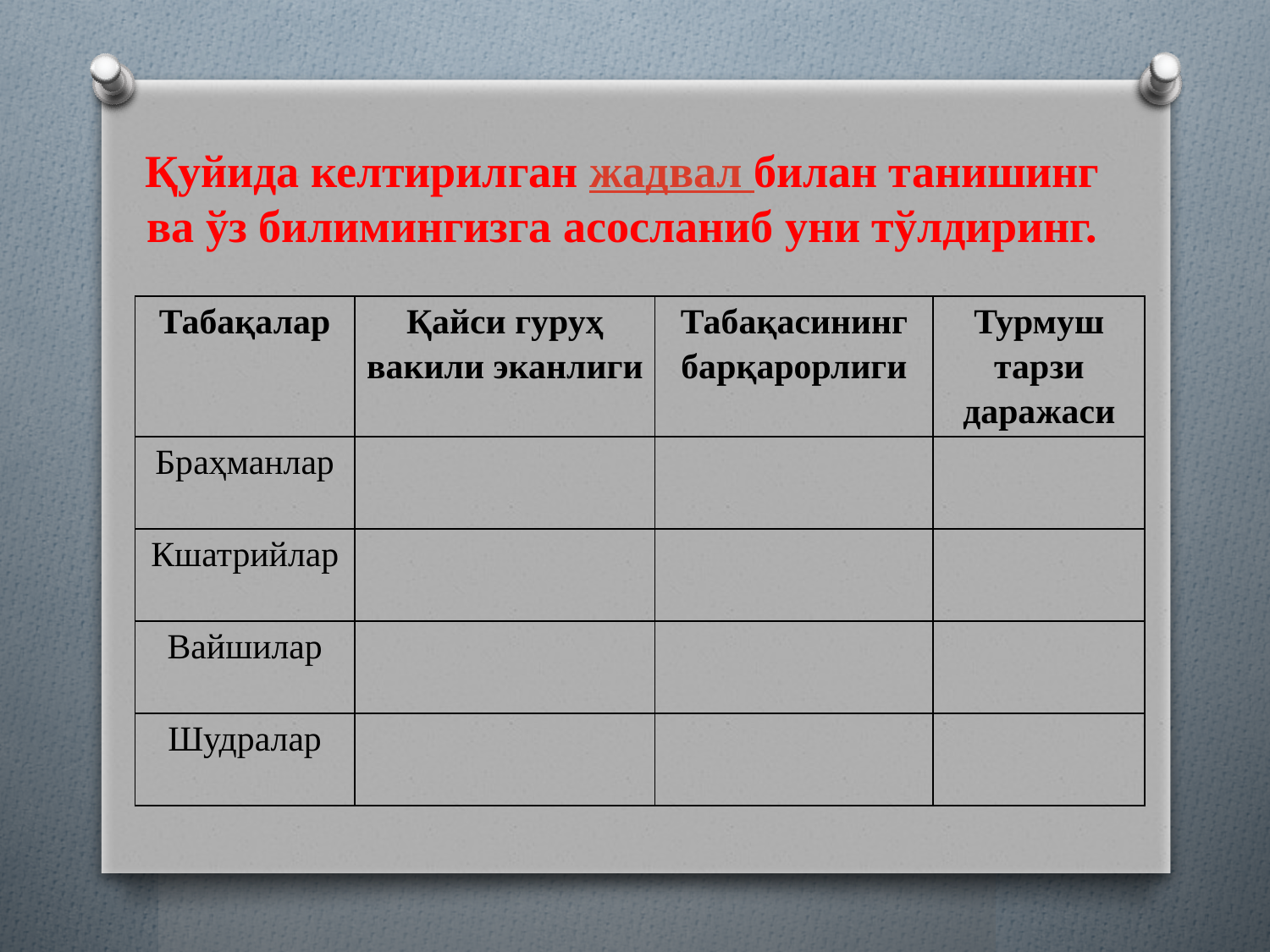

# Қуйида келтирилган жадвал билан танишинг ва ўз билимингизга асосланиб уни тўлдиринг.
| Табақалар | Қайси гуруҳ вакили эканлиги | Табақасининг барқарорлиги | Турмуш тарзи даражаси |
| --- | --- | --- | --- |
| Браҳманлар |  |  |  |
| Кшатрийлар |  |  |  |
| Вайшилар |  |  |  |
| Шудралар |  |  |  |